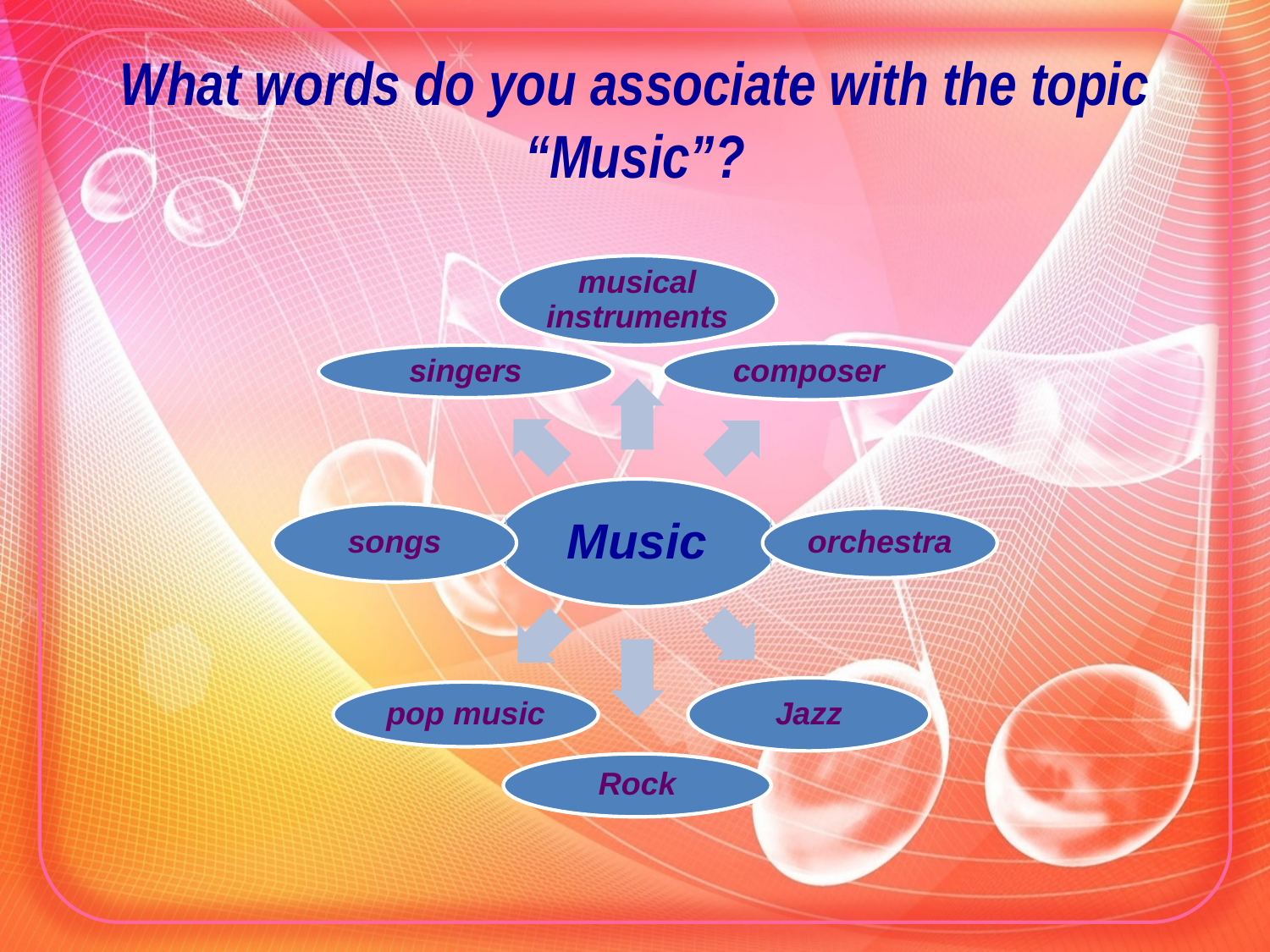

# What words do you associate with the topic “Music”?
Music

musical instruments

composer

orchestra

Jazz

Rock

pop music

songs

singers